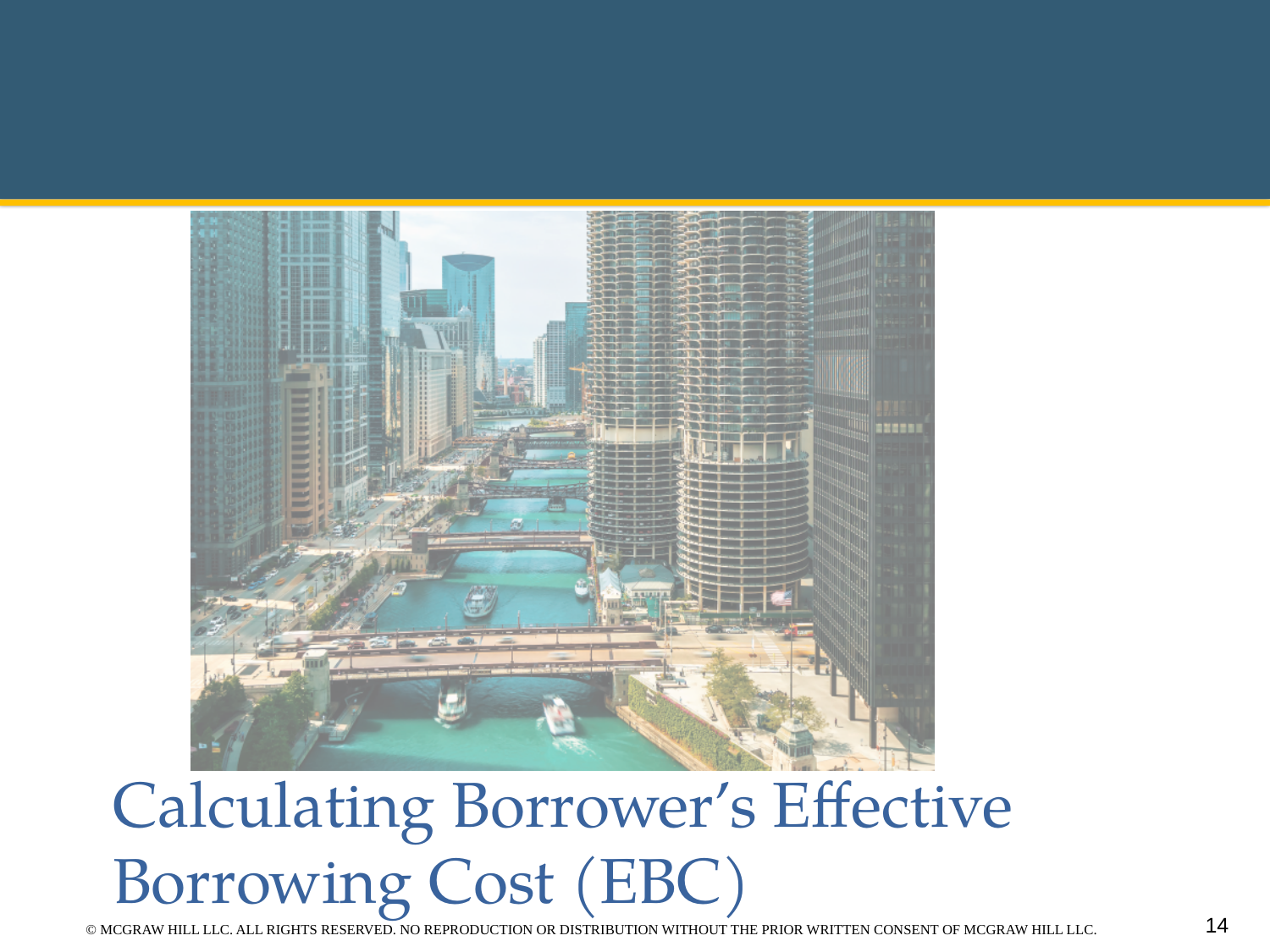

Calculating Borrower’s Effective Borrowing Cost (EBC)
© MCGRAW HILL LLC. ALL RIGHTS RESERVED. NO REPRODUCTION OR DISTRIBUTION WITHOUT THE PRIOR WRITTEN CONSENT OF MCGRAW HILL LLC.
14